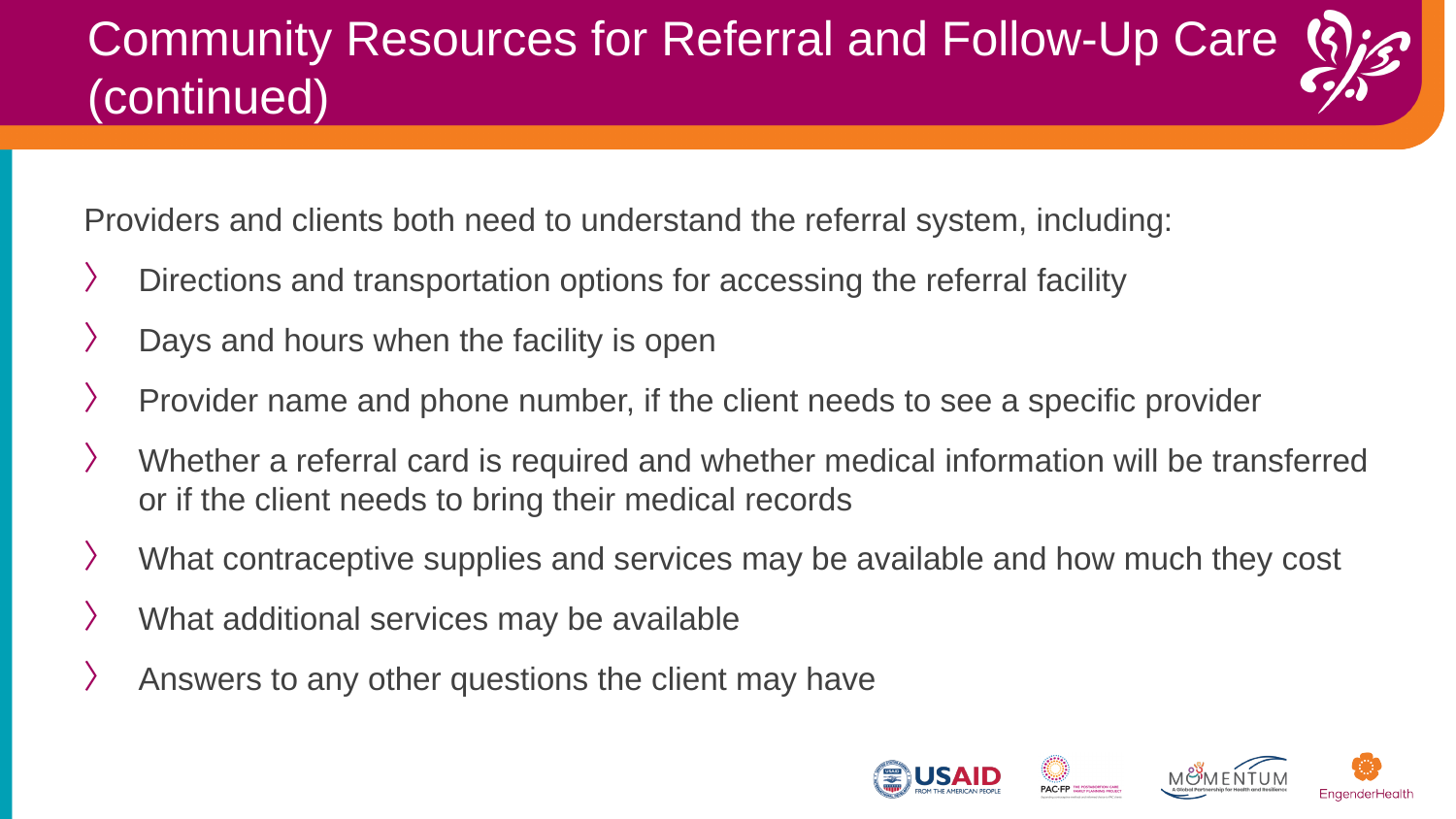

Community Resources for Referral and Follow-Up Care
(continued)
Providers and clients both need to understand the referral system, including:
Directions and transportation options for accessing the referral facility
Days and hours when the facility is open
Provider name and phone number, if the client needs to see a specific provider
Whether a referral card is required and whether medical information will be transferred or if the client needs to bring their medical records
What contraceptive supplies and services may be available and how much they cost
What additional services may be available
Answers to any other questions the client may have